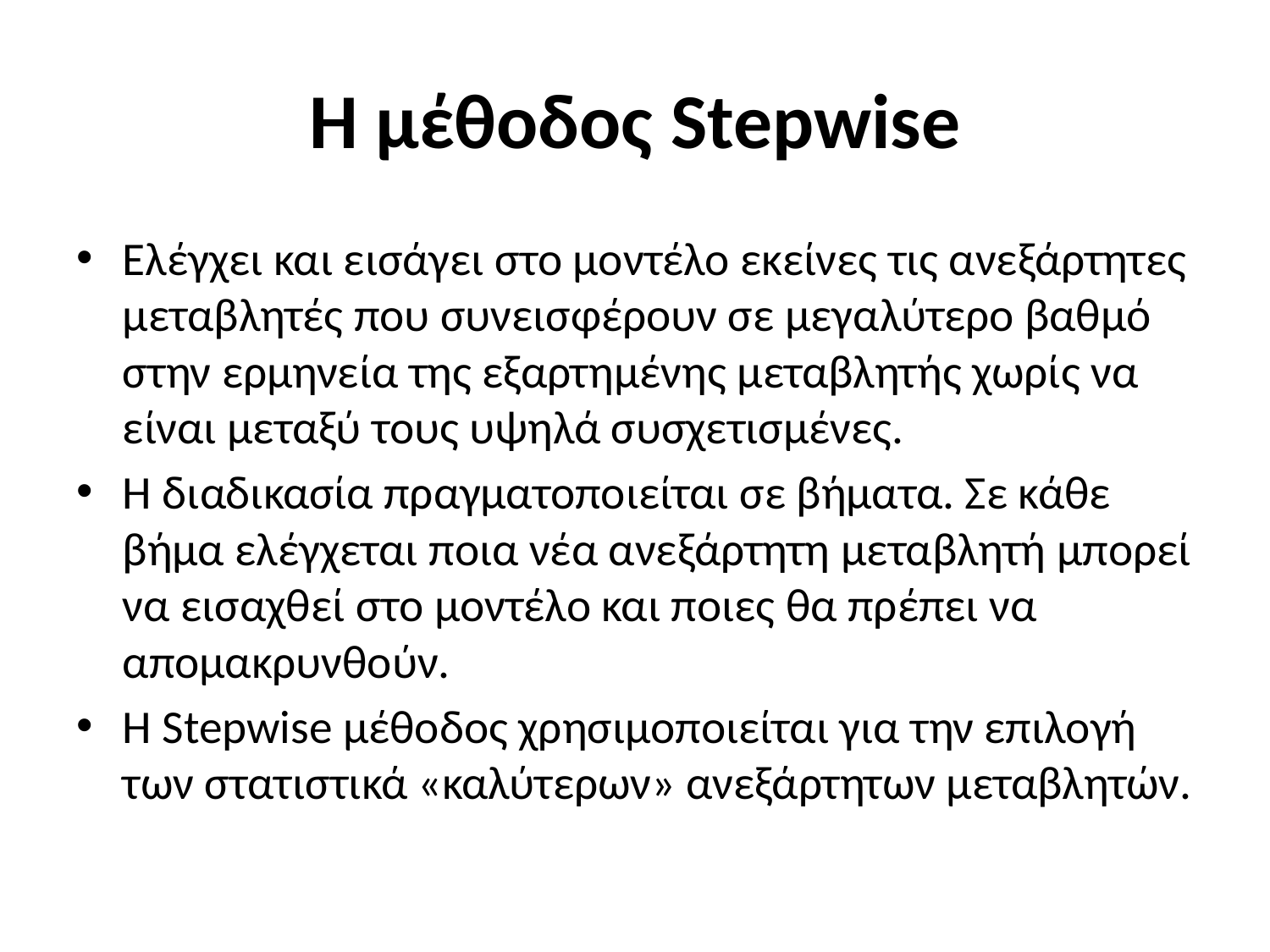

# Η μέθοδος Stepwise
Ελέγχει και εισάγει στο μοντέλο εκείνες τις ανεξάρτητες μεταβλητές που συνεισφέρουν σε μεγαλύτερο βαθμό στην ερμηνεία της εξαρτημένης μεταβλητής χωρίς να είναι μεταξύ τους υψηλά συσχετισμένες.
Η διαδικασία πραγματοποιείται σε βήματα. Σε κάθε βήμα ελέγχεται ποια νέα ανεξάρτητη μεταβλητή μπορεί να εισαχθεί στο μοντέλο και ποιες θα πρέπει να απομακρυνθούν.
Η Stepwise μέθοδος χρησιμοποιείται για την επιλογή των στατιστικά «καλύτερων» ανεξάρτητων μεταβλητών.